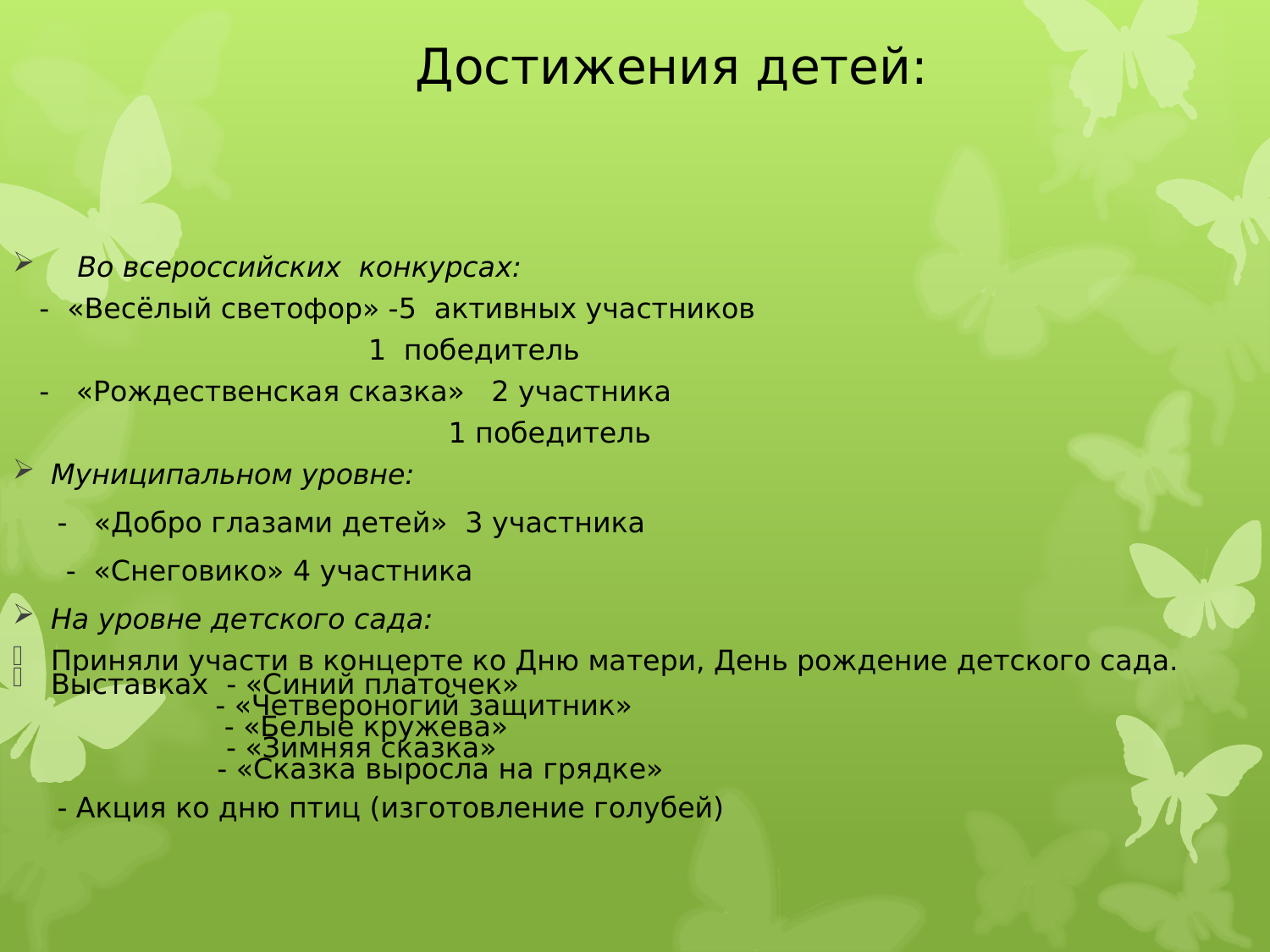

# Достижения детей:
   Во всероссийских  конкурсах:
   -  «Весёлый светофор» -5  активных участников
                                        1  победитель
   -   «Рождественская сказка»   2 участника
                                                 1 победитель
Муниципальном уровне:
     -   «Добро глазами детей»  3 участника
      -  «Снеговико» 4 участника
На уровне детского сада:
Приняли участи в концерте ко Дню матери, День рождение детского сада.
Выставках  - «Синий платочек»
                      - «Четвероногий защитник»
                       - «Белые кружева»
                        - «Зимняя сказка»
                       - «Сказка выросла на грядке»
     - Акция ко дню птиц (изготовление голубей)